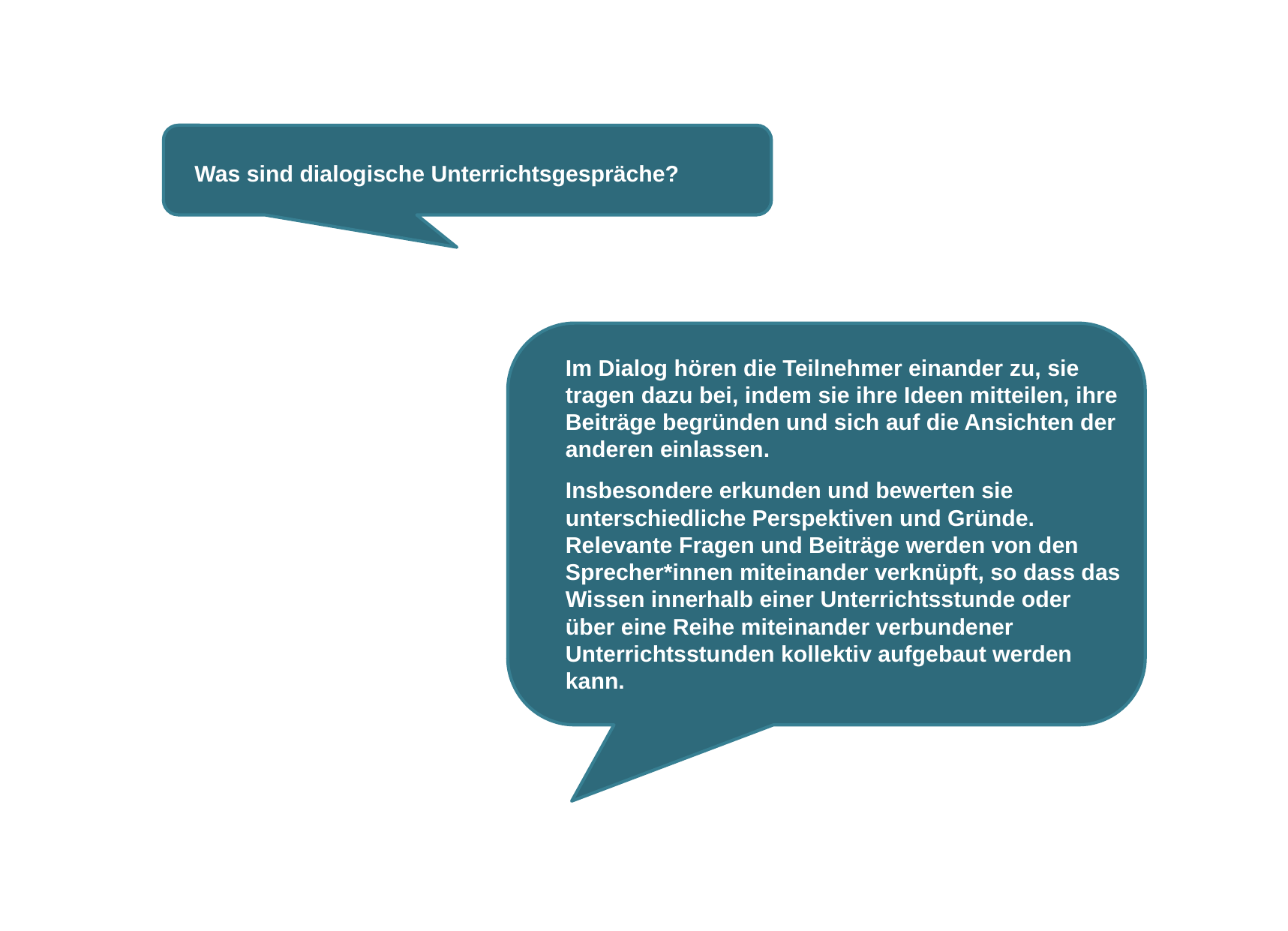

Was sind dialogische Unterrichtsgespräche?

Im Dialog hören die Teilnehmer einander zu, sie tragen dazu bei, indem sie ihre Ideen mitteilen, ihre Beiträge begründen und sich auf die Ansichten der anderen einlassen.
Insbesondere erkunden und bewerten sie unterschiedliche Perspektiven und Gründe. Relevante Fragen und Beiträge werden von den Sprecher*innen miteinander verknüpft, so dass das Wissen innerhalb einer Unterrichtsstunde oder über eine Reihe miteinander verbundener Unterrichtsstunden kollektiv aufgebaut werden kann.